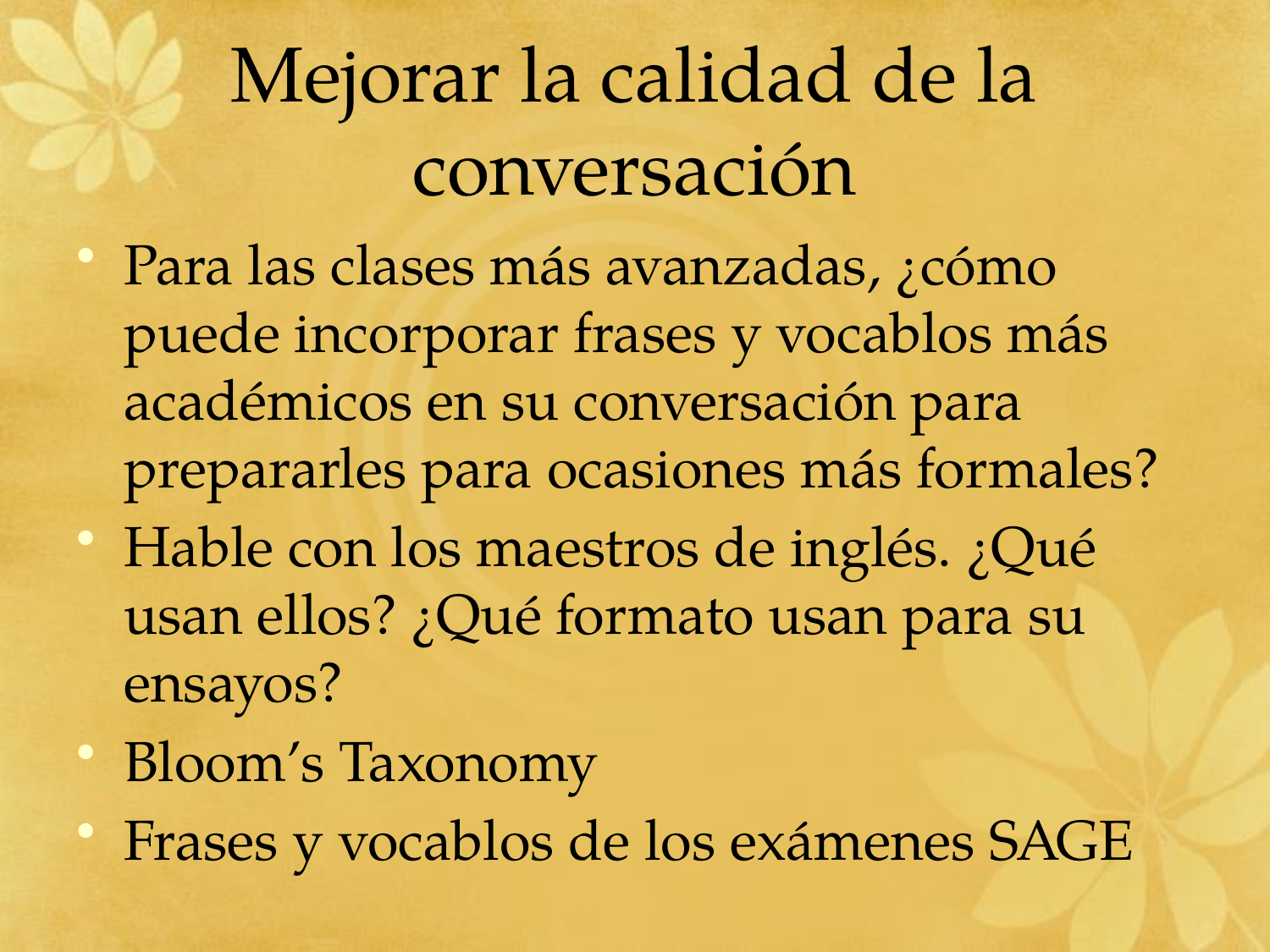

# Mejorar la calidad de la conversación
Para las clases más avanzadas, ¿cómo puede incorporar frases y vocablos más académicos en su conversación para prepararles para ocasiones más formales?
Hable con los maestros de inglés. ¿Qué usan ellos? ¿Qué formato usan para su ensayos?
Bloom’s Taxonomy
Frases y vocablos de los exámenes SAGE